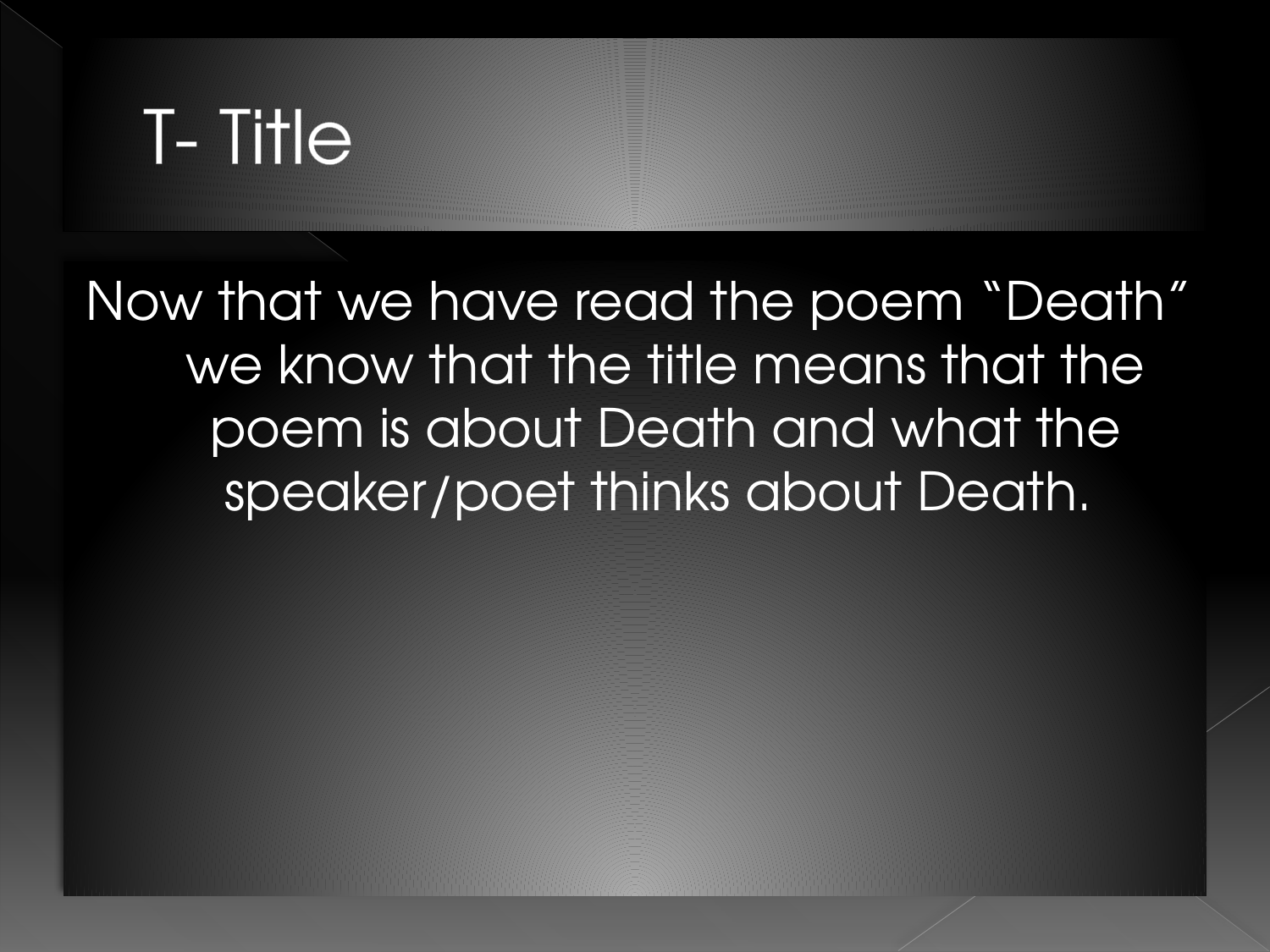

# T- Title
Now that we have read the poem “Death” we know that the title means that the poem is about Death and what the speaker/poet thinks about Death.